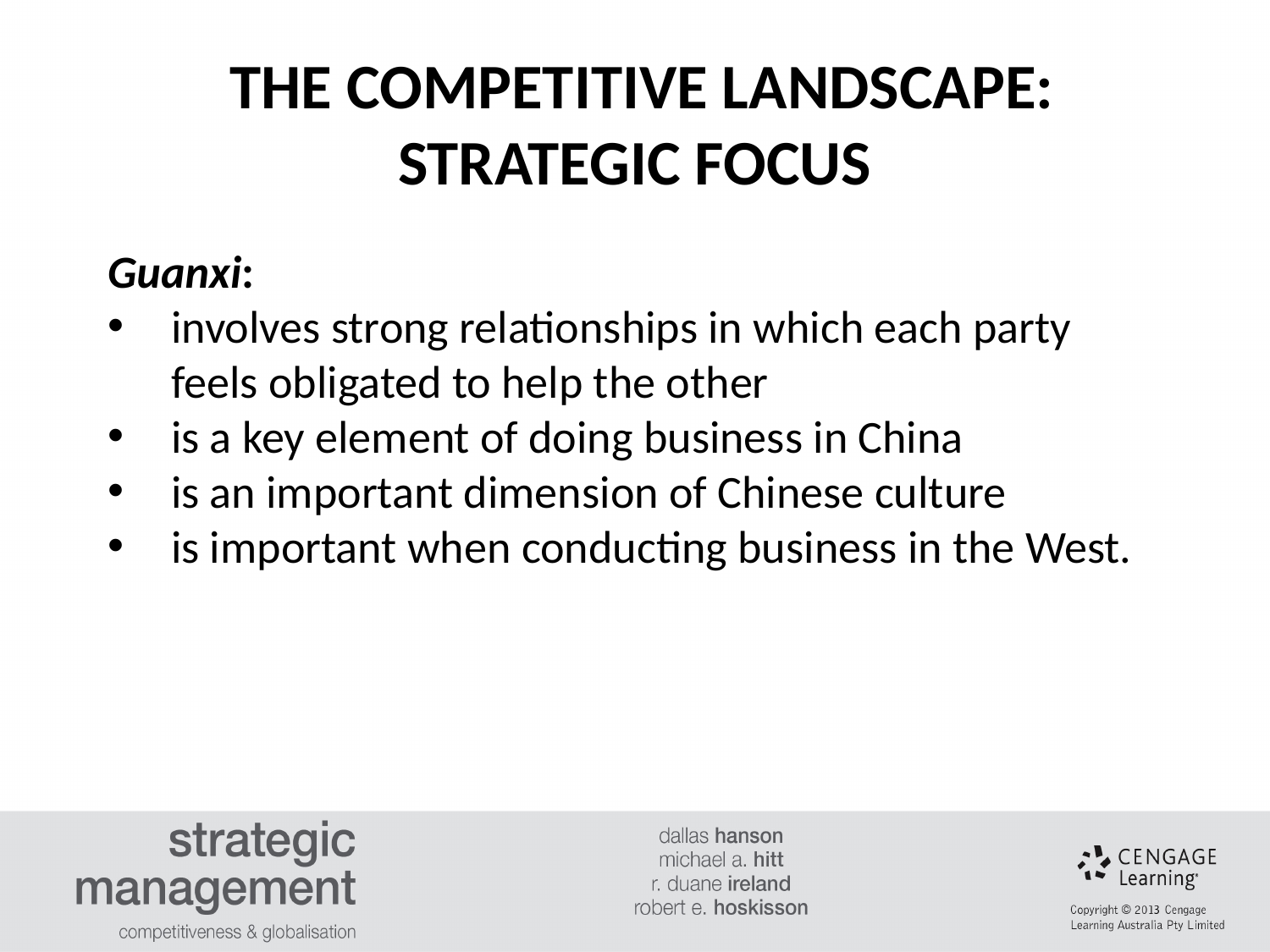

THE COMPETITIVE LANDSCAPE: STRATEGIC FOCUS
#
Guanxi:
involves strong relationships in which each party feels obligated to help the other
is a key element of doing business in China
is an important dimension of Chinese culture
is important when conducting business in the West.